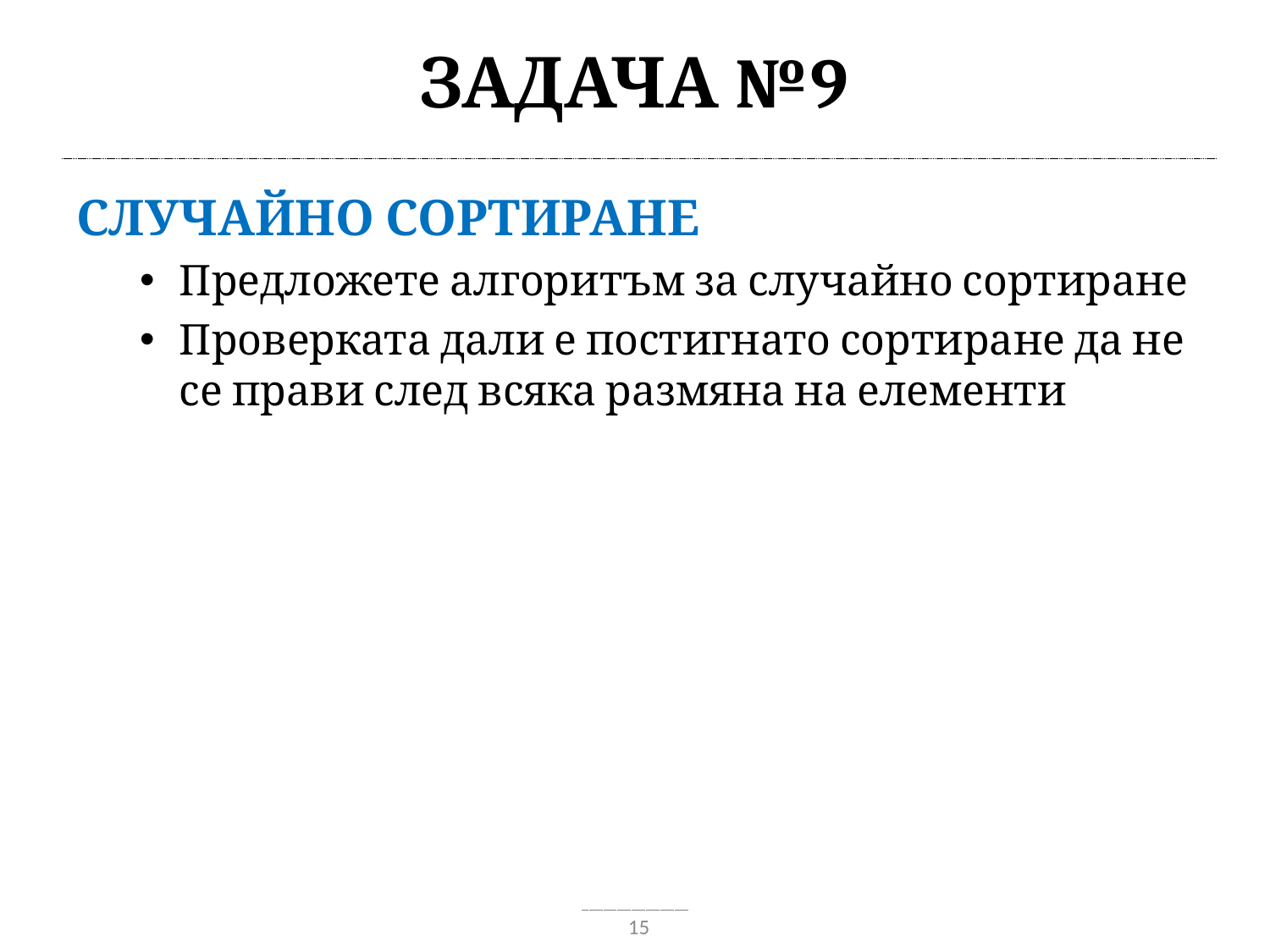

# Задача №9
Случайно сортиране
Предложете алгоритъм за случайно сортиране
Проверката дали е постигнато сортиране да не се прави след всяка размяна на елементи
15